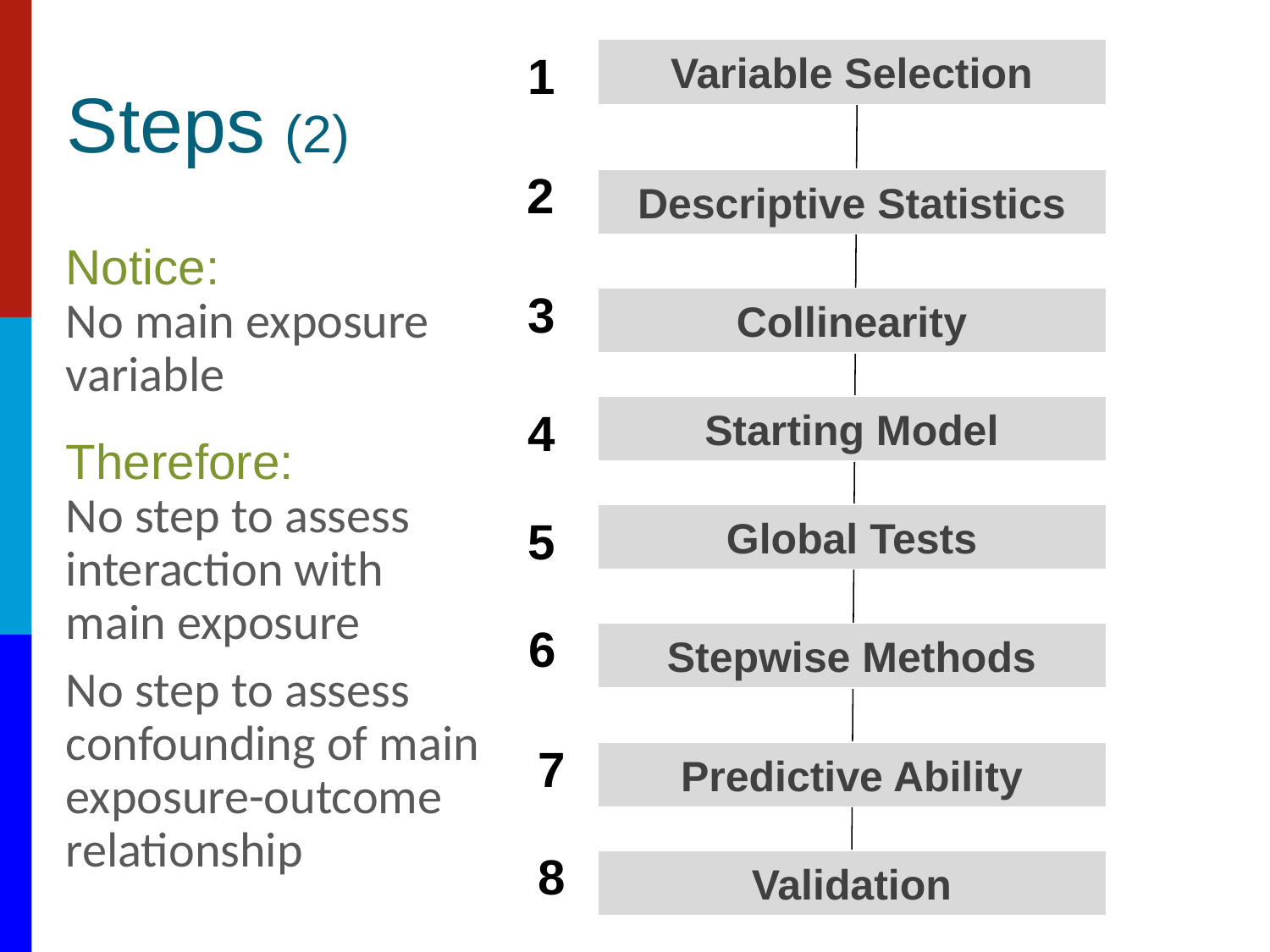

1
Variable Selection
 2
Descriptive Statistics
 3
Collinearity
 4
Starting Model
 5
Global Tests
 6
Stepwise Methods
 7
Predictive Ability
 8
Validation
Steps (2)
Notice:
No main exposure variable
Therefore:
No step to assess interaction with main exposure
No step to assess confounding of main exposure-outcome relationship